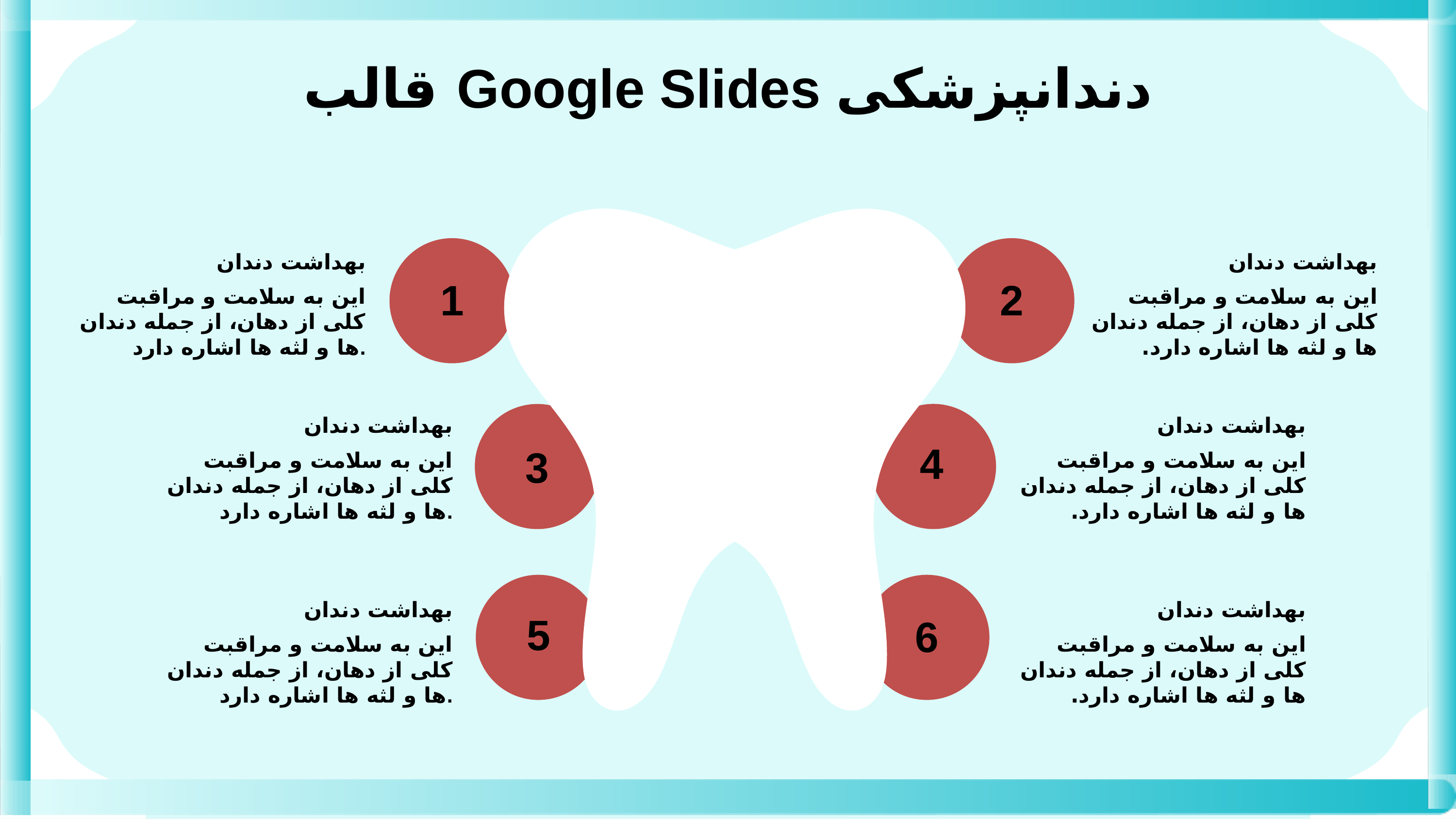

قالب Google Slides دندانپزشکی

بهداشت دندان
این به سلامت و مراقبت کلی از دهان، از جمله دندان ها و لثه ها اشاره دارد.
بهداشت دندان
این به سلامت و مراقبت کلی از دهان، از جمله دندان ها و لثه ها اشاره دارد.
2
1

بهداشت دندان
این به سلامت و مراقبت کلی از دهان، از جمله دندان ها و لثه ها اشاره دارد.
بهداشت دندان
این به سلامت و مراقبت کلی از دهان، از جمله دندان ها و لثه ها اشاره دارد.
4
3

بهداشت دندان
این به سلامت و مراقبت کلی از دهان، از جمله دندان ها و لثه ها اشاره دارد.
بهداشت دندان
این به سلامت و مراقبت کلی از دهان، از جمله دندان ها و لثه ها اشاره دارد.
5
6